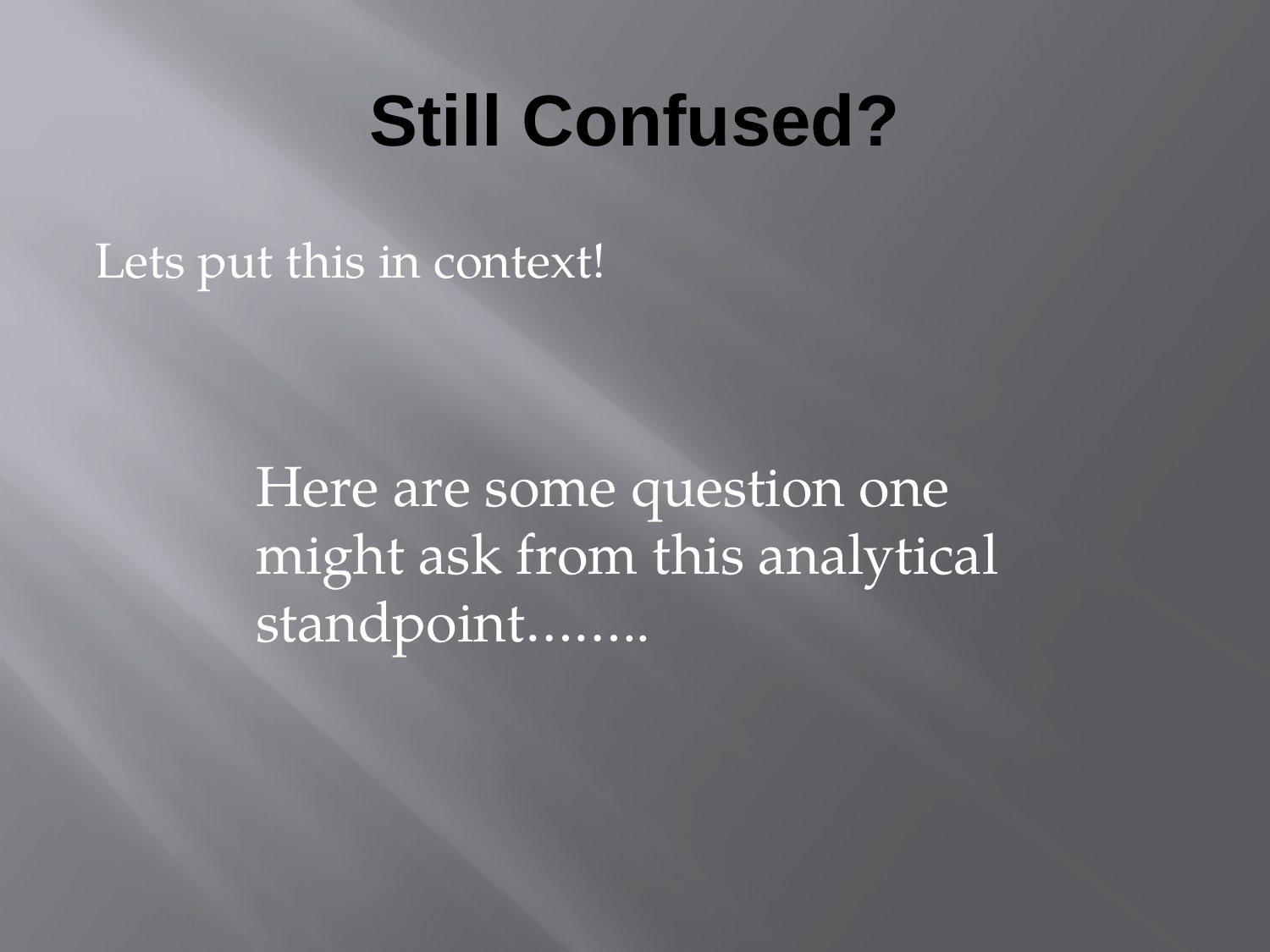

# Still Confused?
Lets put this in context!

Here are some question one might ask from this analytical standpoint……..